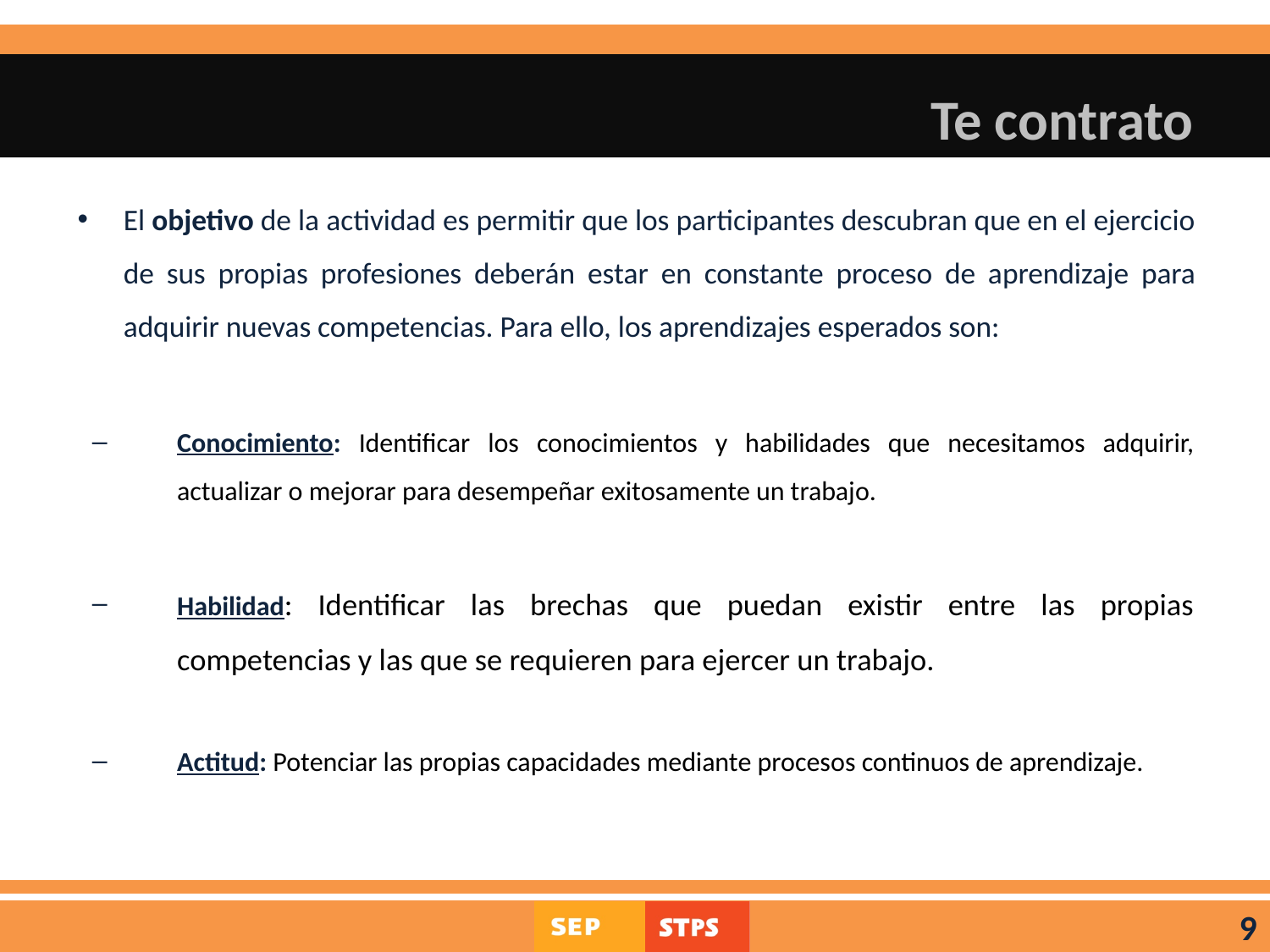

# Te contrato
El objetivo de la actividad es permitir que los participantes descubran que en el ejercicio de sus propias profesiones deberán estar en constante proceso de aprendizaje para adquirir nuevas competencias. Para ello, los aprendizajes esperados son:

Conocimiento: Identificar los conocimientos y habilidades que necesitamos adquirir, actualizar o mejorar para desempeñar exitosamente un trabajo.

Habilidad: Identificar las brechas que puedan existir entre las propias competencias y las que se requieren para ejercer un trabajo.

Actitud: Potenciar las propias capacidades mediante procesos continuos de aprendizaje.

9